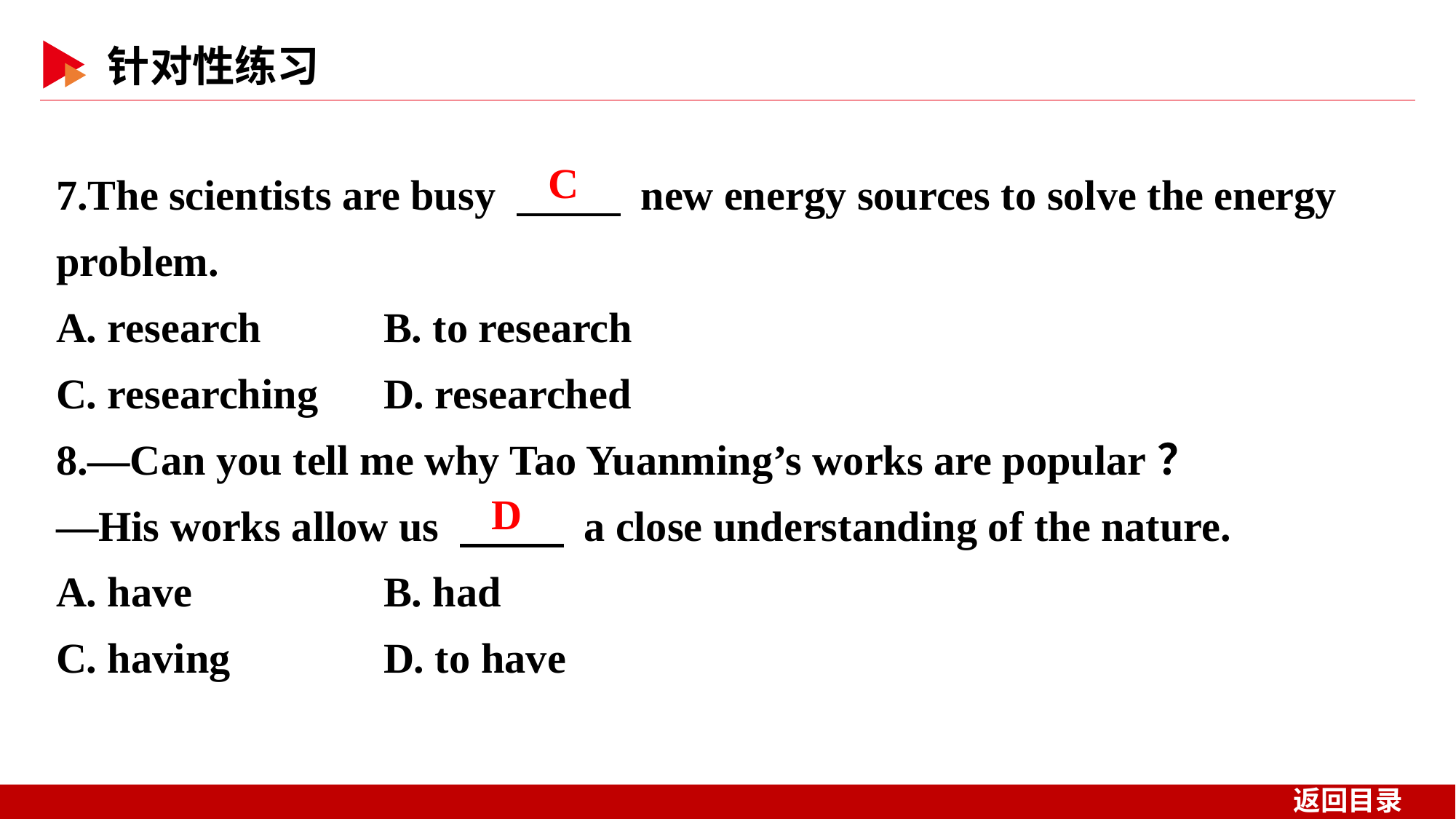

7.The scientists are busy 　  　 new energy sources to solve the energy problem.
A. research           	B. to research
C. researching     	D. researched
8.—Can you tell me why Tao Yuanming’s works are popular？
—His works allow us 　  　 a close understanding of the nature.
A. have                	B. had
C. having           	D. to have
C
D